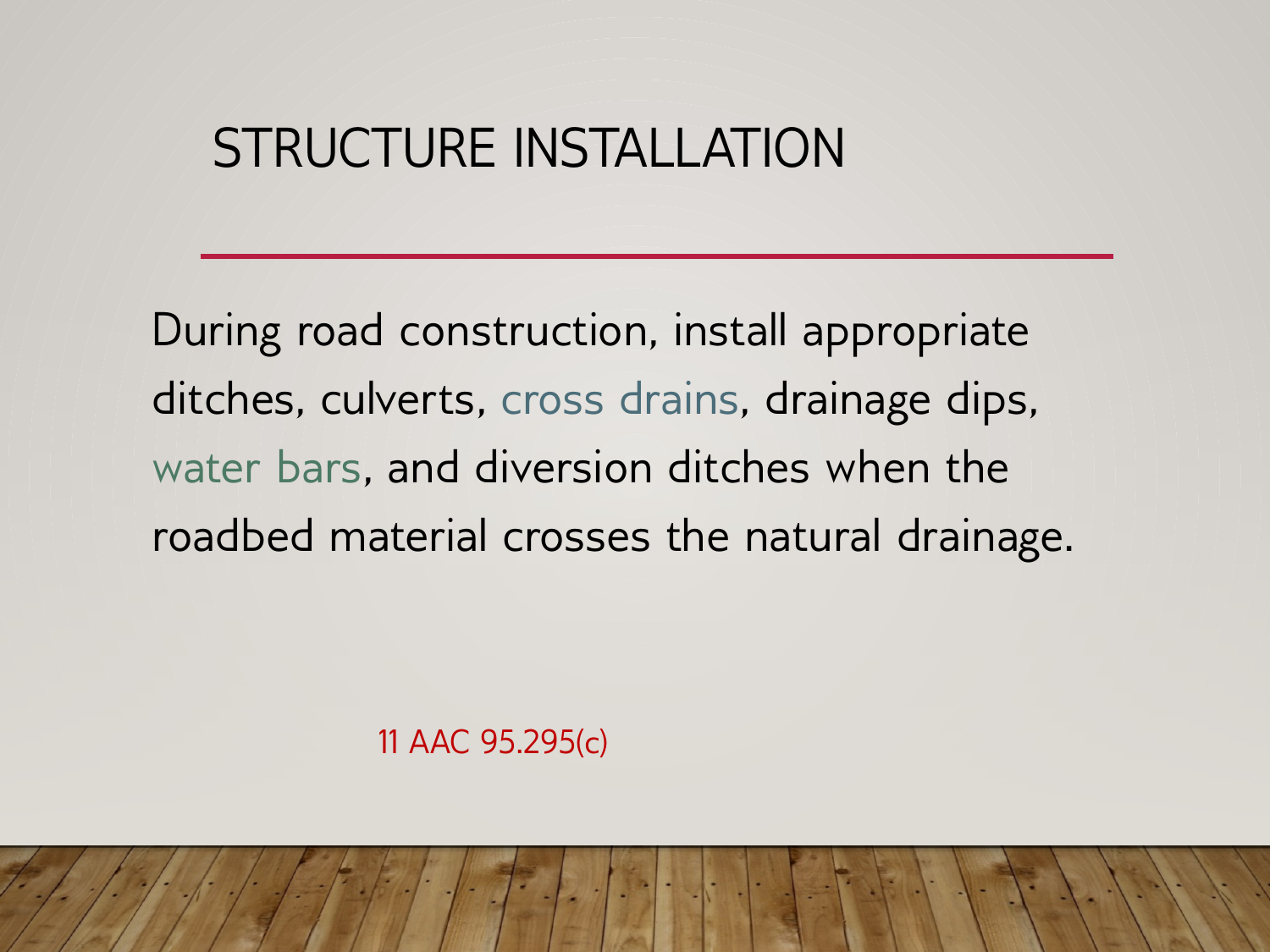

# Structure installation
During road construction, install appropriate ditches, culverts, cross drains, drainage dips, water bars, and diversion ditches when the roadbed material crosses the natural drainage.

						          11 AAC 95.295(c)